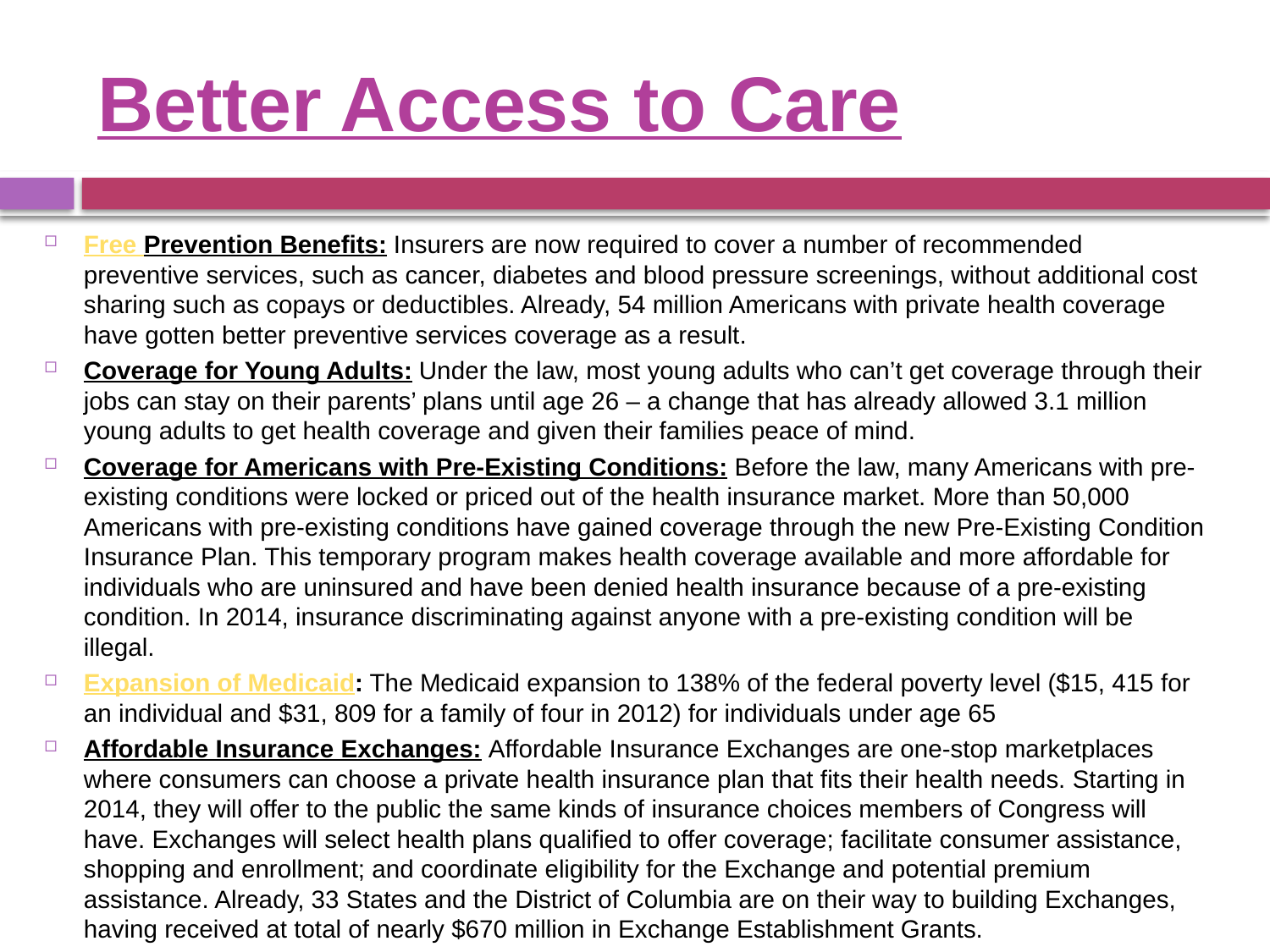

# Better Access to Care
Free Prevention Benefits: Insurers are now required to cover a number of recommended preventive services, such as cancer, diabetes and blood pressure screenings, without additional cost sharing such as copays or deductibles. Already, 54 million Americans with private health coverage have gotten better preventive services coverage as a result.
Coverage for Young Adults: Under the law, most young adults who can’t get coverage through their jobs can stay on their parents’ plans until age 26 – a change that has already allowed 3.1 million young adults to get health coverage and given their families peace of mind.
Coverage for Americans with Pre-Existing Conditions: Before the law, many Americans with pre-existing conditions were locked or priced out of the health insurance market. More than 50,000 Americans with pre-existing conditions have gained coverage through the new Pre-Existing Condition Insurance Plan. This temporary program makes health coverage available and more affordable for individuals who are uninsured and have been denied health insurance because of a pre-existing condition. In 2014, insurance discriminating against anyone with a pre-existing condition will be illegal.
Expansion of Medicaid: The Medicaid expansion to 138% of the federal poverty level ($15, 415 for an individual and $31, 809 for a family of four in 2012) for individuals under age 65
Affordable Insurance Exchanges: Affordable Insurance Exchanges are one-stop marketplaces where consumers can choose a private health insurance plan that fits their health needs. Starting in 2014, they will offer to the public the same kinds of insurance choices members of Congress will have. Exchanges will select health plans qualified to offer coverage; facilitate consumer assistance, shopping and enrollment; and coordinate eligibility for the Exchange and potential premium assistance. Already, 33 States and the District of Columbia are on their way to building Exchanges, having received at total of nearly $670 million in Exchange Establishment Grants.